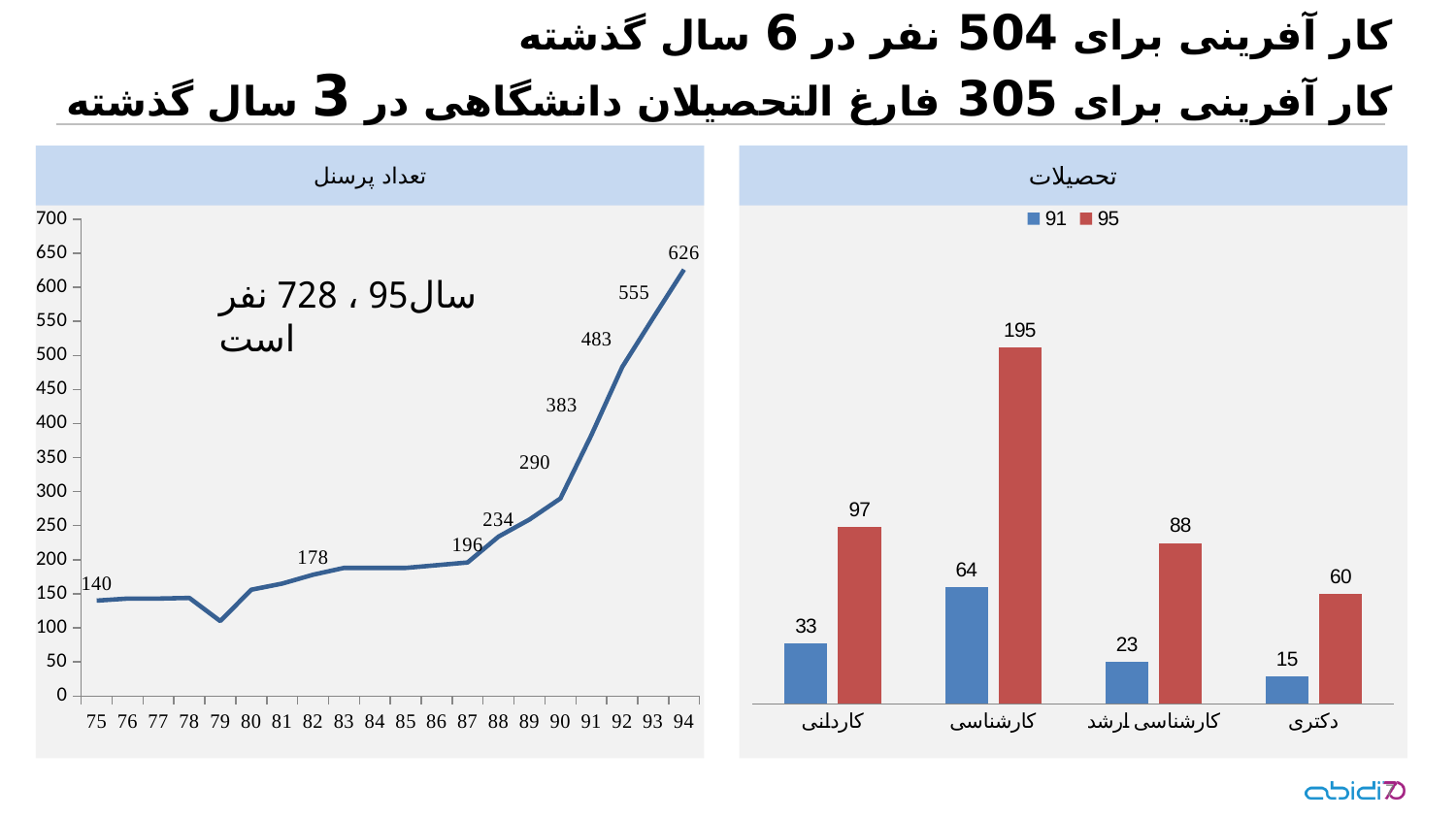

کار آفرینی برای 504 نفر در 6 سال گذشته
کار آفرینی برای 305 فارغ التحصیلان دانشگاهی در 3 سال گذشته

### Chart

| Category | Total |
|---|---|
| 75 | 140.0 |
| 76 | 143.0 |
| 77 | 143.0 |
| 78 | 144.0 |
| 79 | 110.0 |
| 80 | 156.0 |
| 81 | 165.0 |
| 82 | 178.0 |
| 83 | 188.0 |
| 84 | 188.0 |
| 85 | 188.0 |
| 86 | 192.0 |
| 87 | 196.0 |
| 88 | 234.0 |
| 89 | 259.0 |
| 90 | 290.0 |
| 91 | 383.0 |
| 92 | 483.0 |
| 93 | 555.0 |
| 94 | 626.0 |
تحصیلات
تعداد پرسنل

### Chart

| Category | 91 | 95 |
|---|---|---|
| کاردانی | 33.0 | 97.0 |
| کارشناسی | 64.0 | 195.0 |
| کارشناسی ارشد | 23.0 | 88.0 |
| دکتری | 15.0 | 60.0 |
سال95 ، 728 نفر است